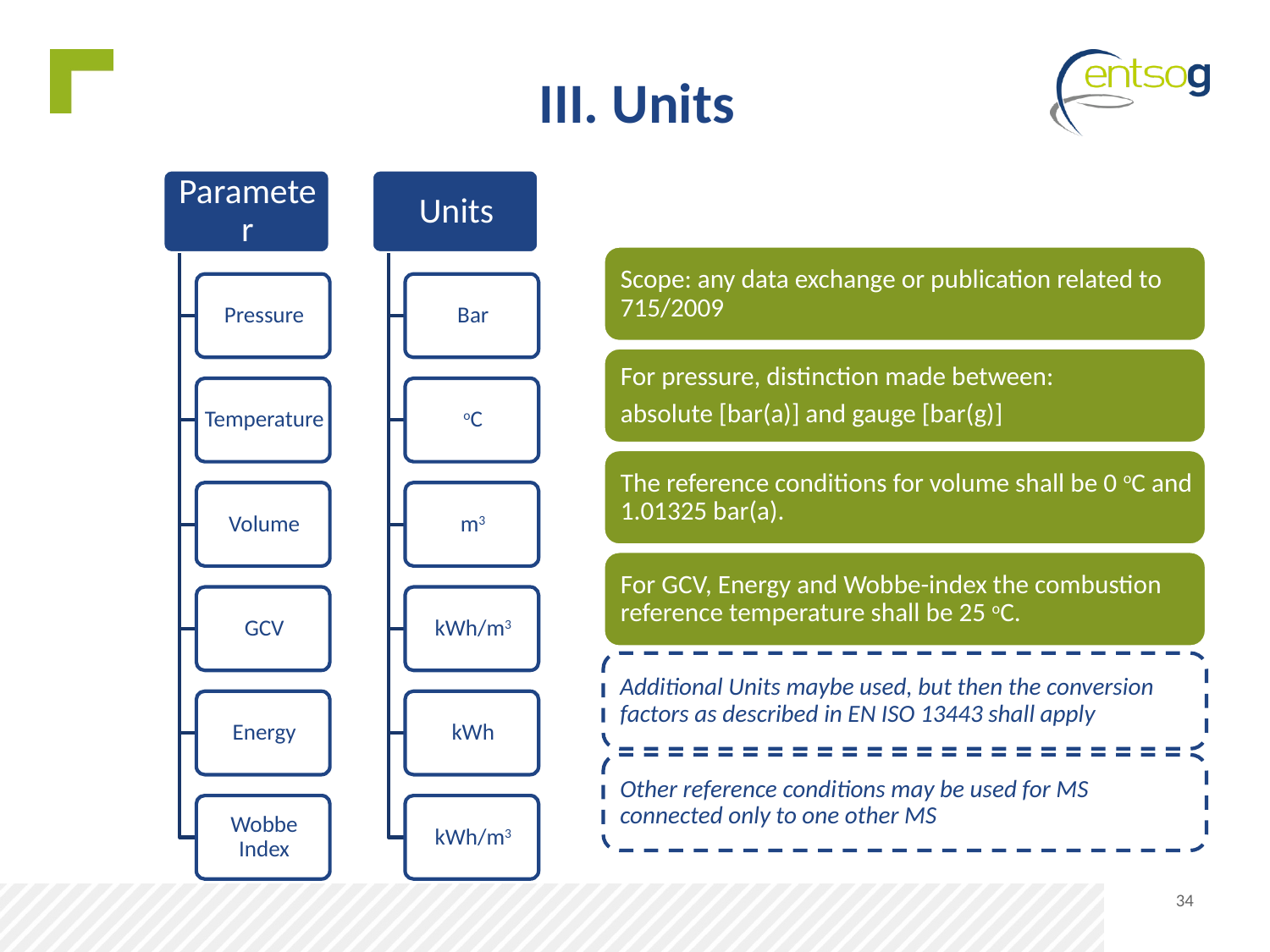

# III. Units
Parameter
Pressure
Temperature
Volume
GCV
Energy
Wobbe Index
Units
Bar
oC
m3
kWh/m3
kWh
kWh/m3
Scope: any data exchange or publication related to 715/2009
For pressure, distinction made between:
absolute [bar(a)] and gauge [bar(g)]
The reference conditions for volume shall be 0 oC and 1.01325 bar(a).
For GCV, Energy and Wobbe-index the combustion reference temperature shall be 25 oC.
Additional Units maybe used, but then the conversion factors as described in EN ISO 13443 shall apply
Other reference conditions may be used for MS connected only to one other MS
34